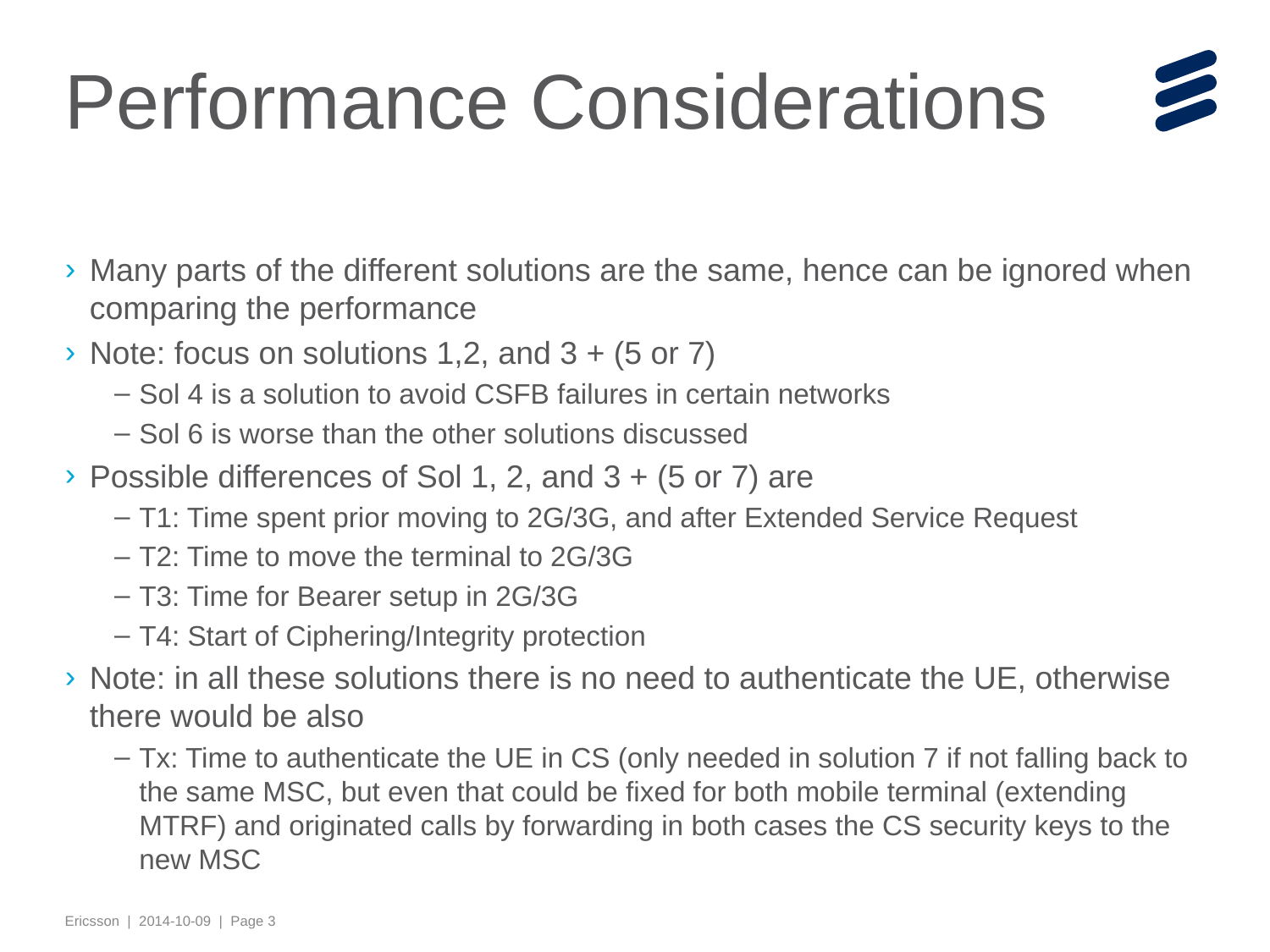

# Performance Considerations
Many parts of the different solutions are the same, hence can be ignored when comparing the performance
Note: focus on solutions 1,2, and 3 + (5 or 7)
Sol 4 is a solution to avoid CSFB failures in certain networks
Sol 6 is worse than the other solutions discussed
Possible differences of Sol 1, 2, and 3 + (5 or 7) are
T1: Time spent prior moving to 2G/3G, and after Extended Service Request
T2: Time to move the terminal to 2G/3G
T3: Time for Bearer setup in 2G/3G
T4: Start of Ciphering/Integrity protection
Note: in all these solutions there is no need to authenticate the UE, otherwise there would be also
Tx: Time to authenticate the UE in CS (only needed in solution 7 if not falling back to the same MSC, but even that could be fixed for both mobile terminal (extending MTRF) and originated calls by forwarding in both cases the CS security keys to the new MSC